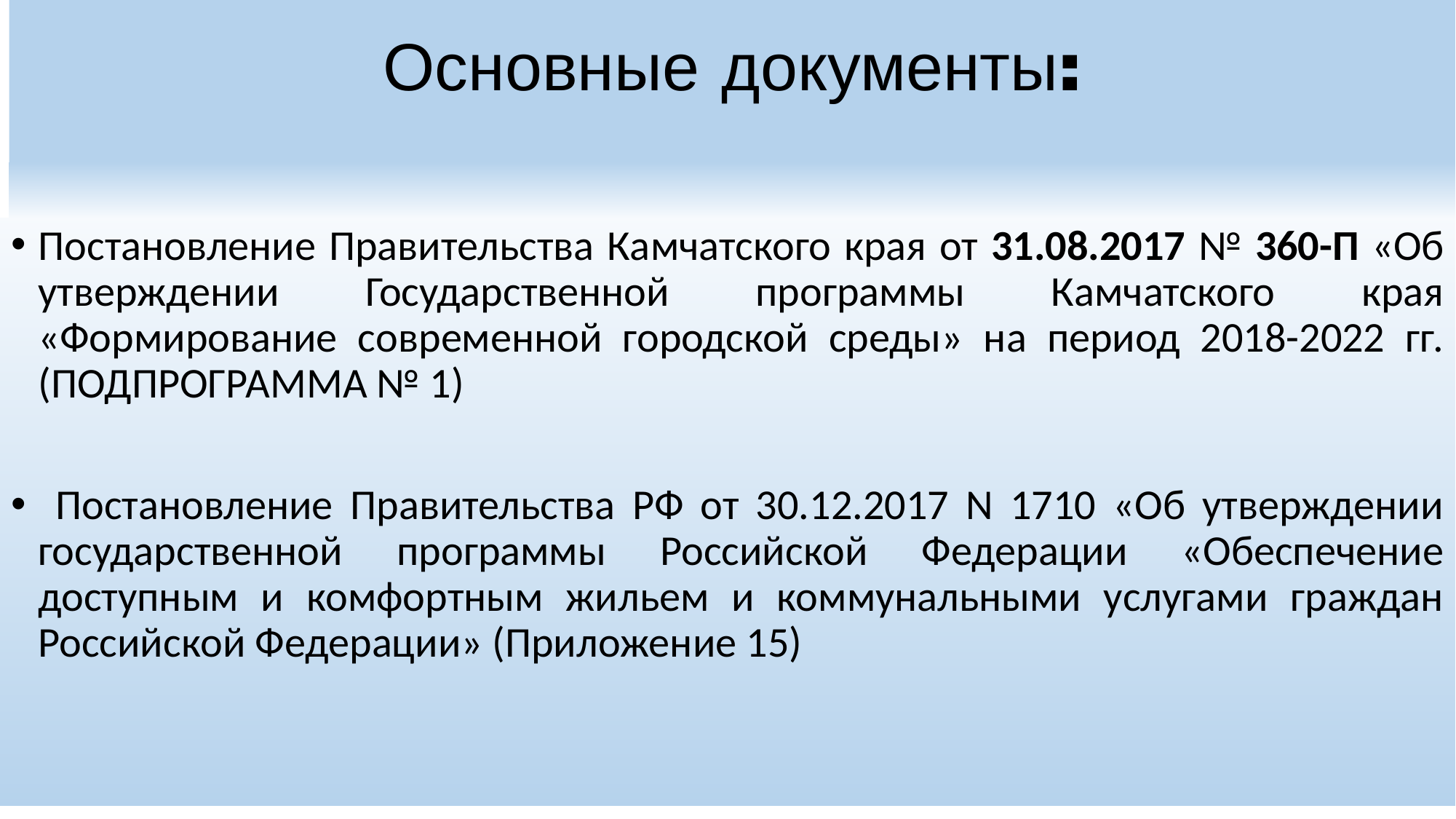

# Основные документы:
Постановление Правительства Камчатского края от 31.08.2017 № 360-П «Об утверждении Государственной программы Камчатского края «Формирование современной городской среды» на период 2018-2022 гг. (ПОДПРОГРАММА № 1)

 Постановление Правительства РФ от 30.12.2017 N 1710 «Об утверждении государственной программы Российской Федерации «Обеспечение доступным и комфортным жильем и коммунальными услугами граждан Российской Федерации» (Приложение 15)